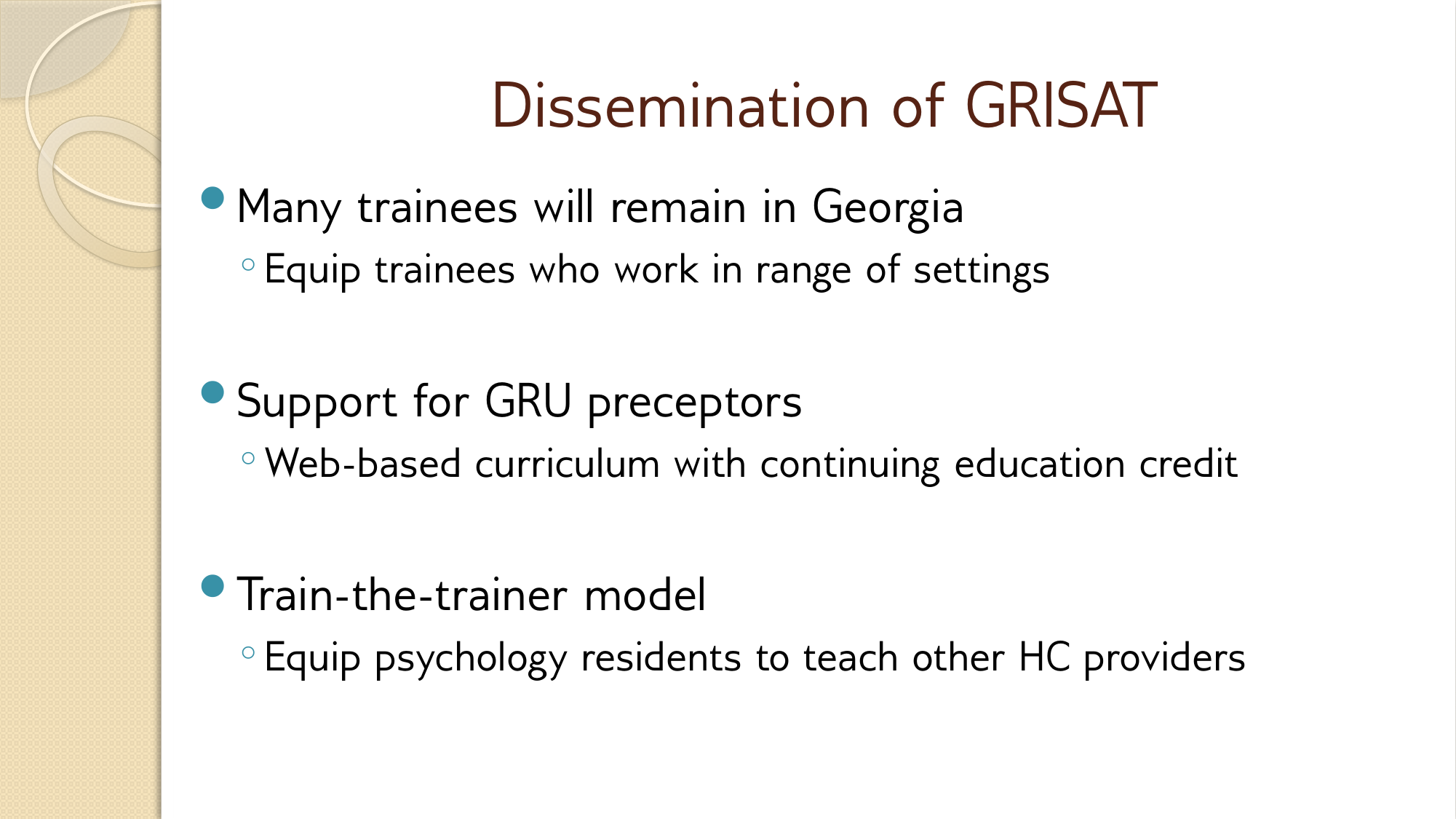

# Dissemination of GRISAT
Many trainees will remain in Georgia
Equip trainees who work in range of settings

Support for GRU preceptors
Web-based curriculum with continuing education credit

Train-the-trainer model
Equip psychology residents to teach other HC providers